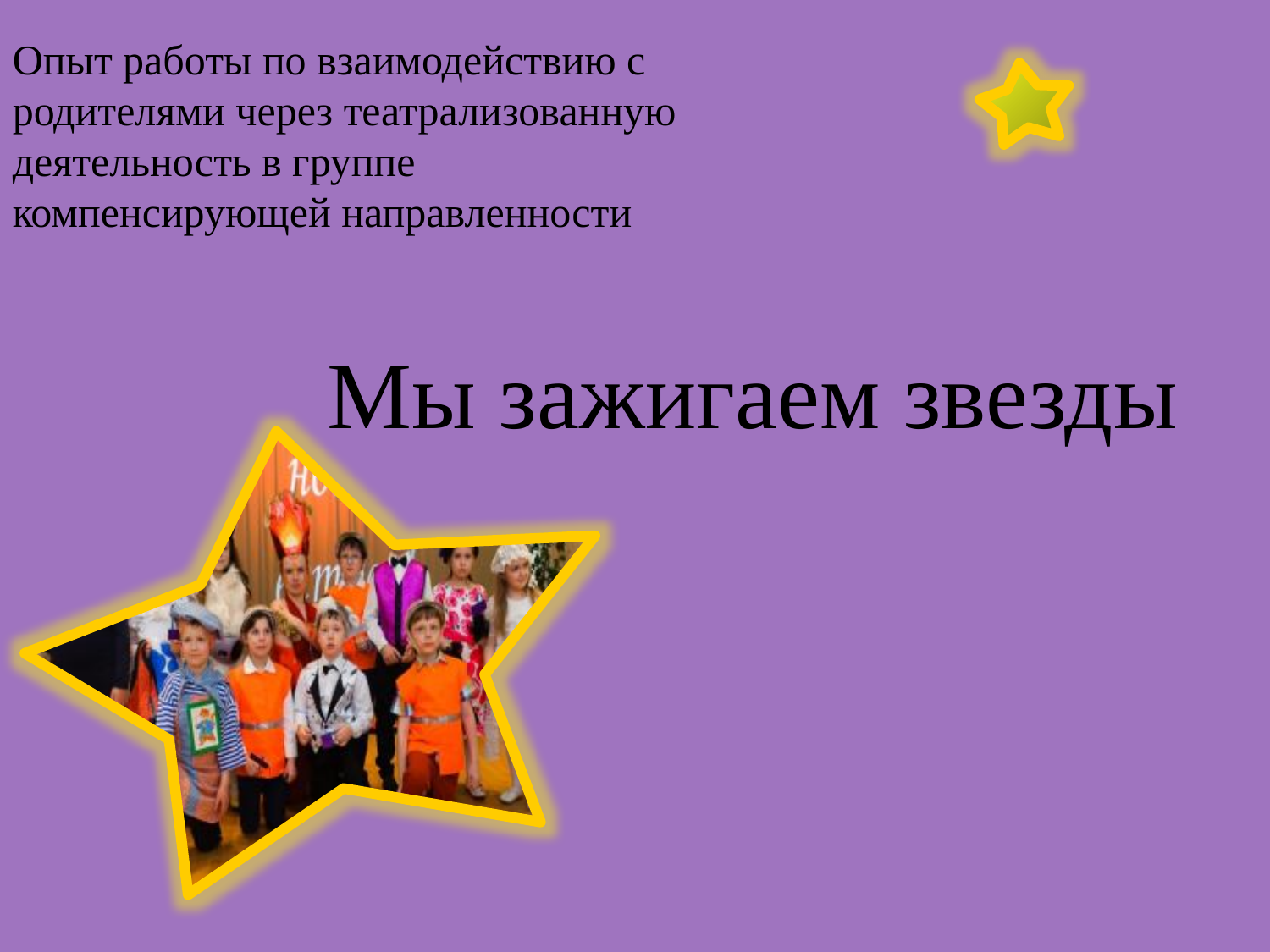

Опыт работы по взаимодействию с родителями через театрализованную деятельность в группе компенсирующей направленности

Мы зажигаем звезды